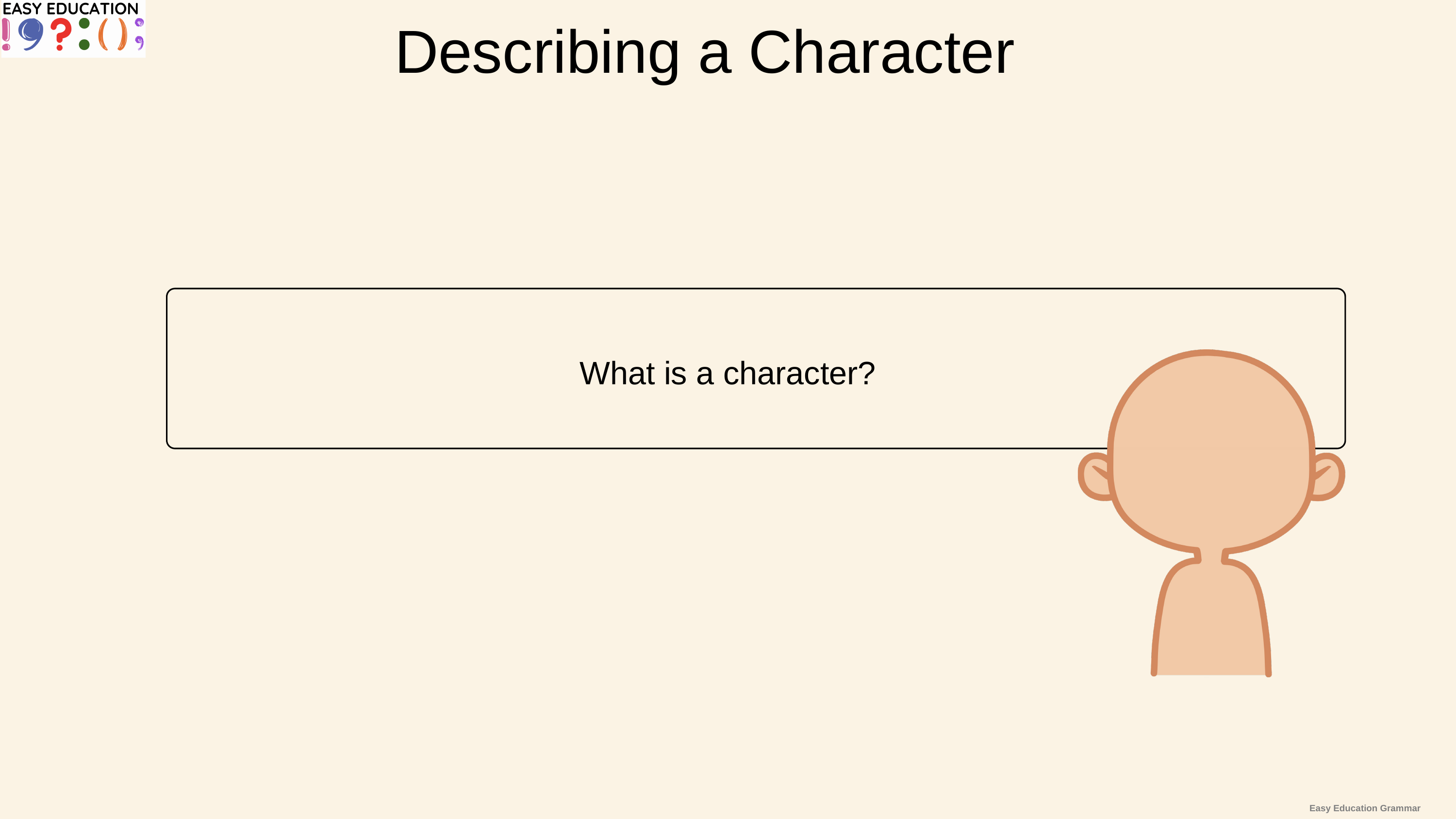

Describing a Character

What is a character?